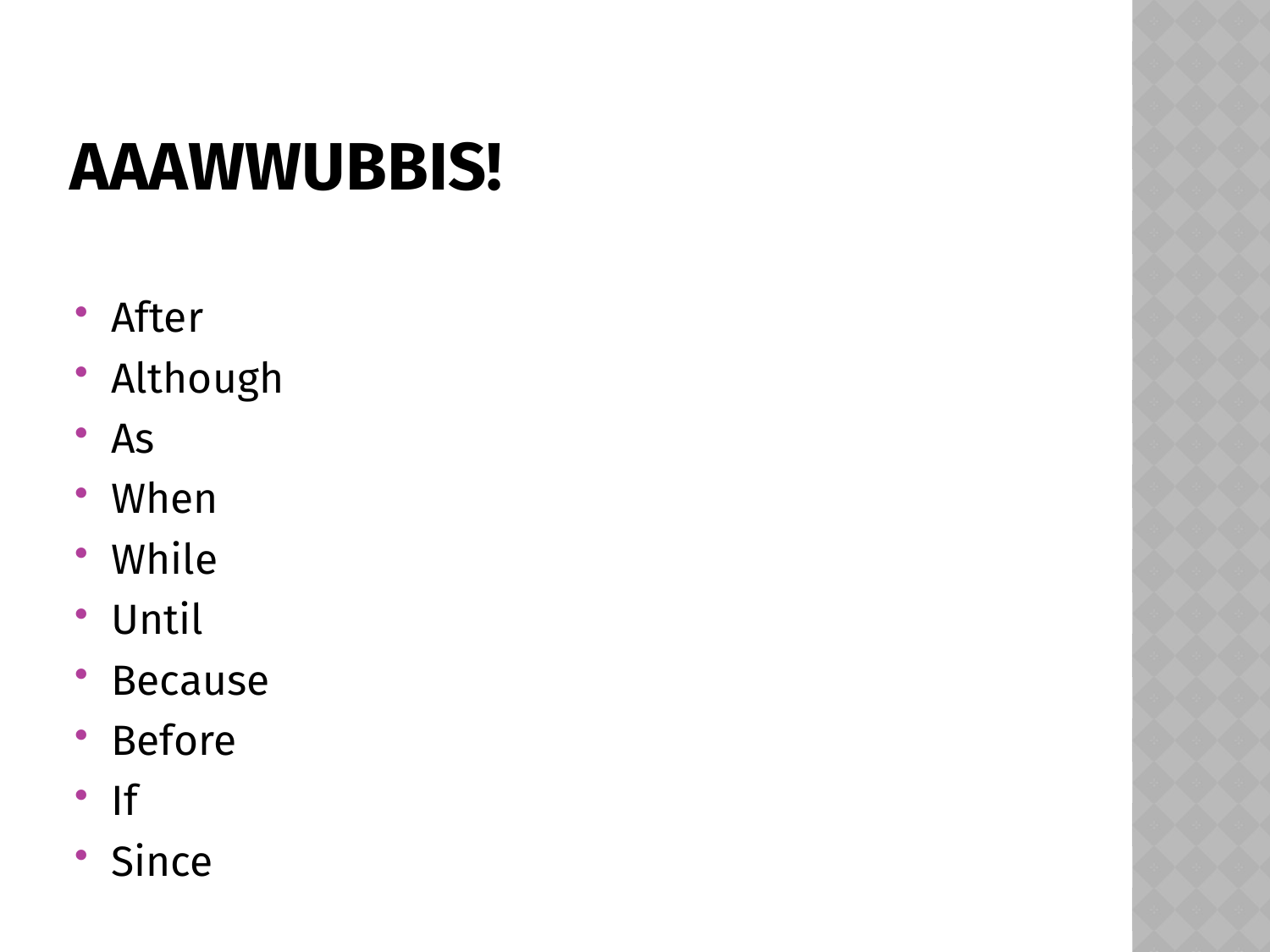

# AAAWWUBBIS!

After
Although
As
When
While
Until
Because
Before
If
Since